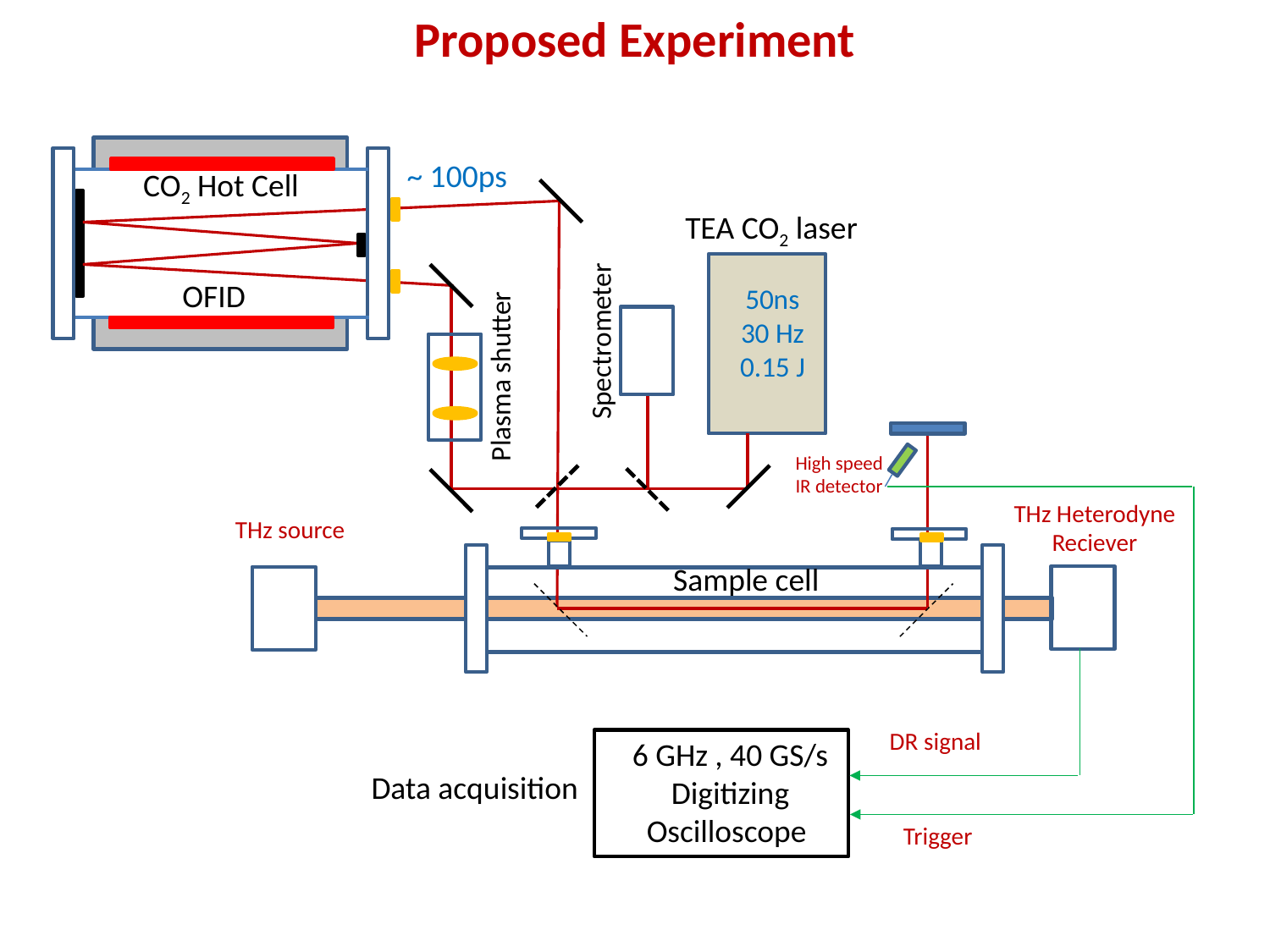

Proposed Experiment

~ 100ps

CO2 Hot Cell

TEA CO2 laser

50ns 30 Hz
0.15 J

Spectrometer

Plasma shutter

High speed IR detector

THz Heterodyne Reciever
THz source

Sample cell

DR signal
6 GHz , 40 GS/s Digitizing Oscilloscope

Data acquisition
Trigger
OFID